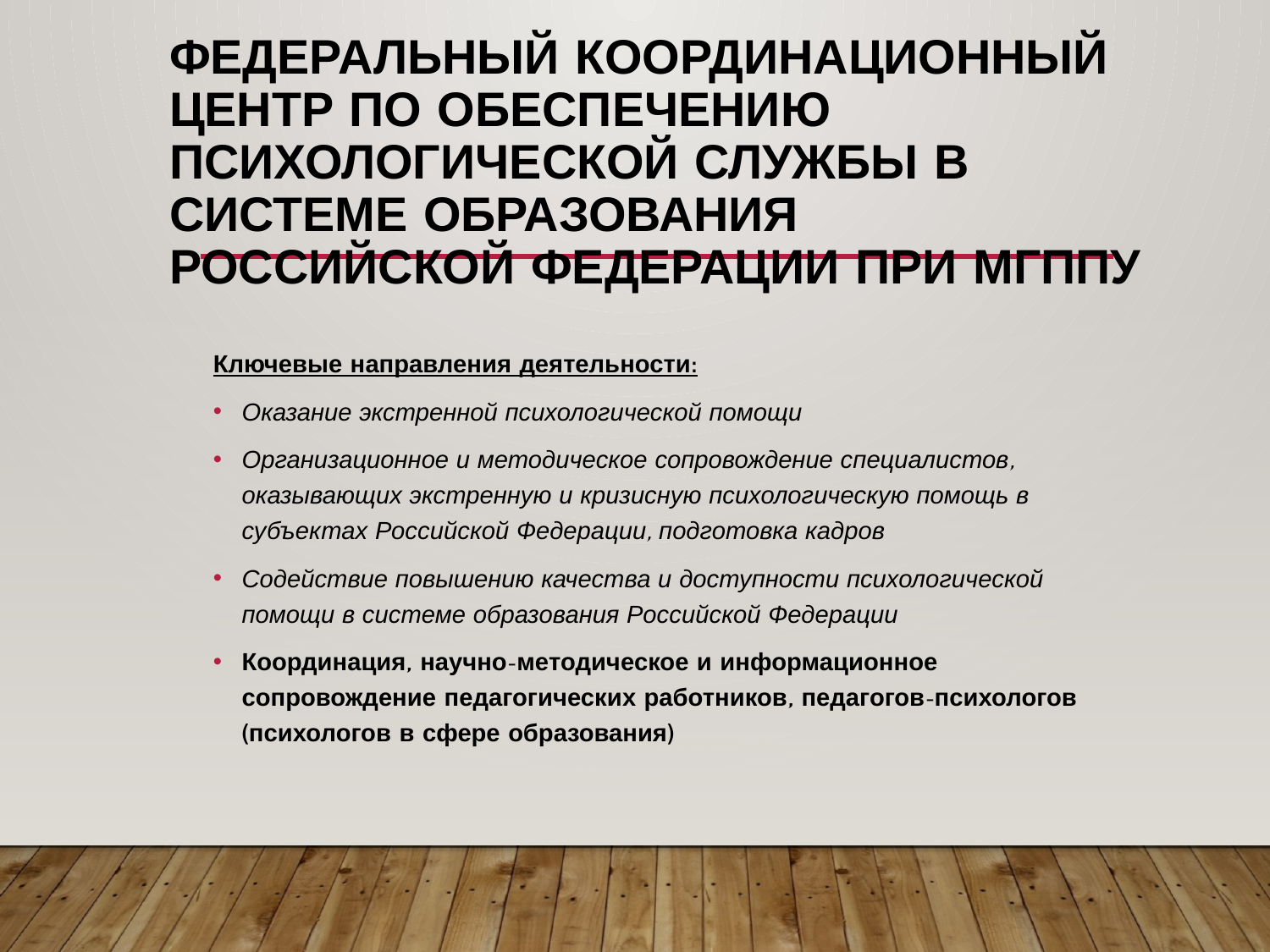

# Федеральный координационный центр по обеспечению психологической службы в системе образования Российской Федерации При МГППУ
Ключевые направления деятельности:
Оказание экстренной психологической помощи
Организационное и методическое сопровождение специалистов, оказывающих экстренную и кризисную психологическую помощь в субъектах Российской Федерации, подготовка кадров
Содействие повышению качества и доступности психологической помощи в системе образования Российской Федерации
Координация, научно-методическое и информационное сопровождение педагогических работников, педагогов-психологов (психологов в сфере образования)